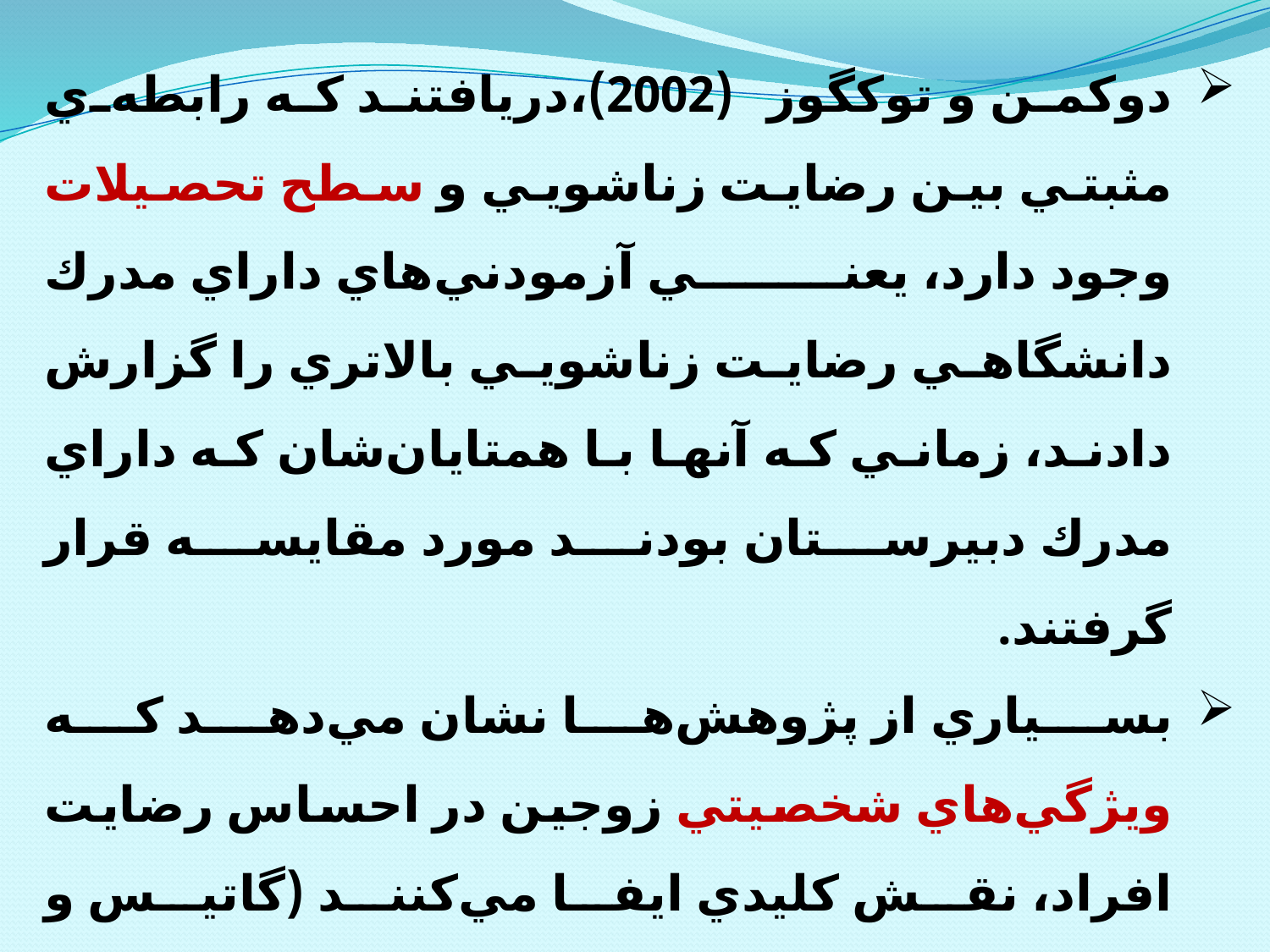

دوكمن و توكگوز (2002)،دريافتند كه رابطه‌ي مثبتي بين رضايت زناشويي و سطح تحصيلات وجود دارد، يعني آزمودني‌هاي داراي مدرك دانشگاهي رضايت زناشويي بالاتري را گزارش دادند، زماني كه آنها با همتايان‌شان كه داراي مدرك دبيرستان بودند مورد مقايسه قرار گرفتند.
بسياري از پژوهش‌ها نشان مي‌دهد كه ويژگي‌هاي شخصيتي زوجين در احساس رضايت افراد، نقش كليدي ايفا مي‌كنند (گاتيس و همكاران، 2004؛ لو و كلونن، 2005).